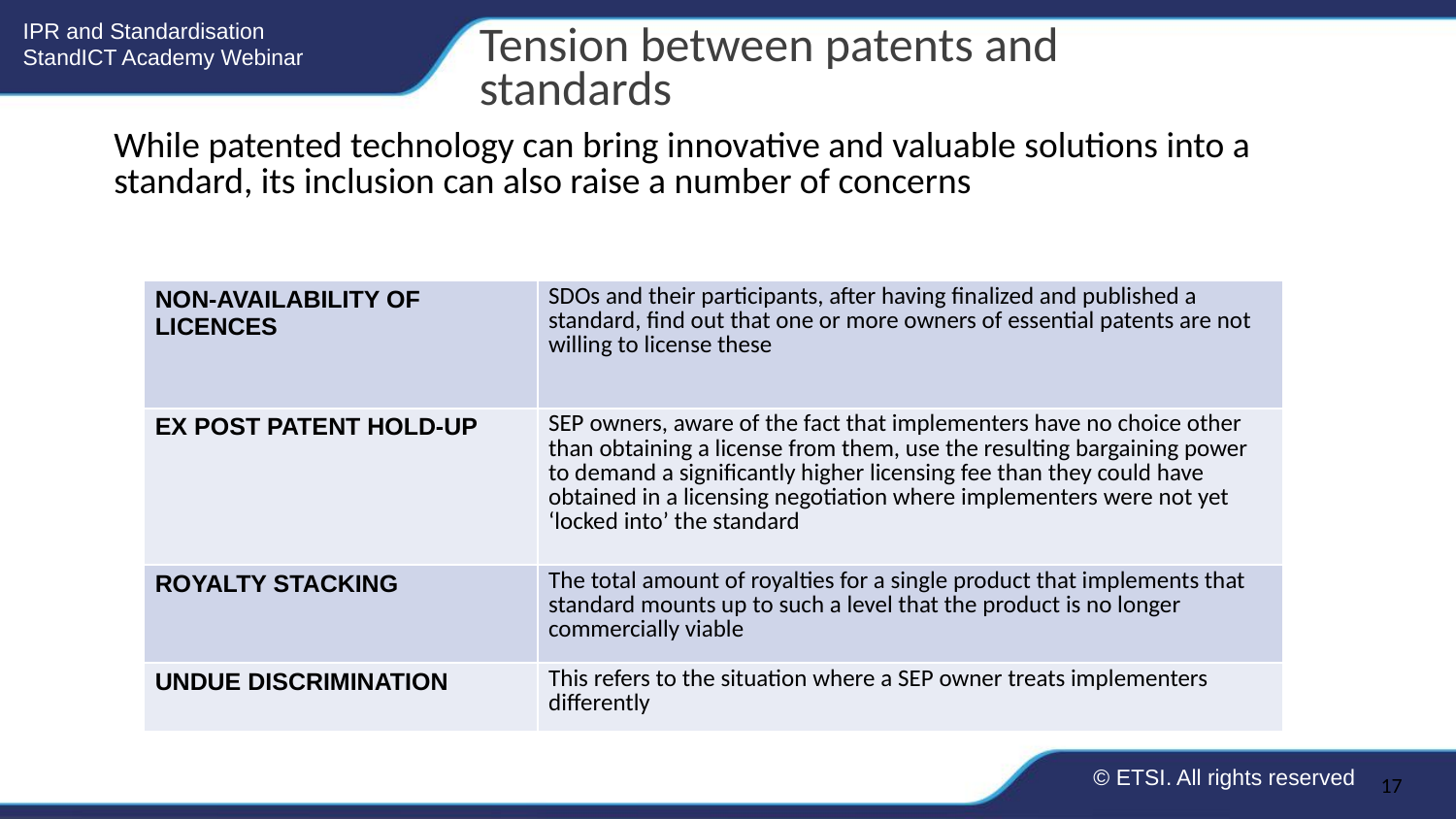

Tension between patents and standards
While patented technology can bring innovative and valuable solutions into a standard, its inclusion can also raise a number of concerns

| NON-AVAILABILITY OF LICENCES | SDOs and their participants, after having finalized and published a standard, find out that one or more owners of essential patents are not willing to license these |
| --- | --- |
| EX POST PATENT HOLD-UP | SEP owners, aware of the fact that implementers have no choice other than obtaining a license from them, use the resulting bargaining power to demand a significantly higher licensing fee than they could have obtained in a licensing negotiation where implementers were not yet ‘locked into’ the standard |
| ROYALTY STACKING | The total amount of royalties for a single product that implements that standard mounts up to such a level that the product is no longer commercially viable |
| UNDUE DISCRIMINATION | This refers to the situation where a SEP owner treats implementers differently |
© ETSI. All rights reserved